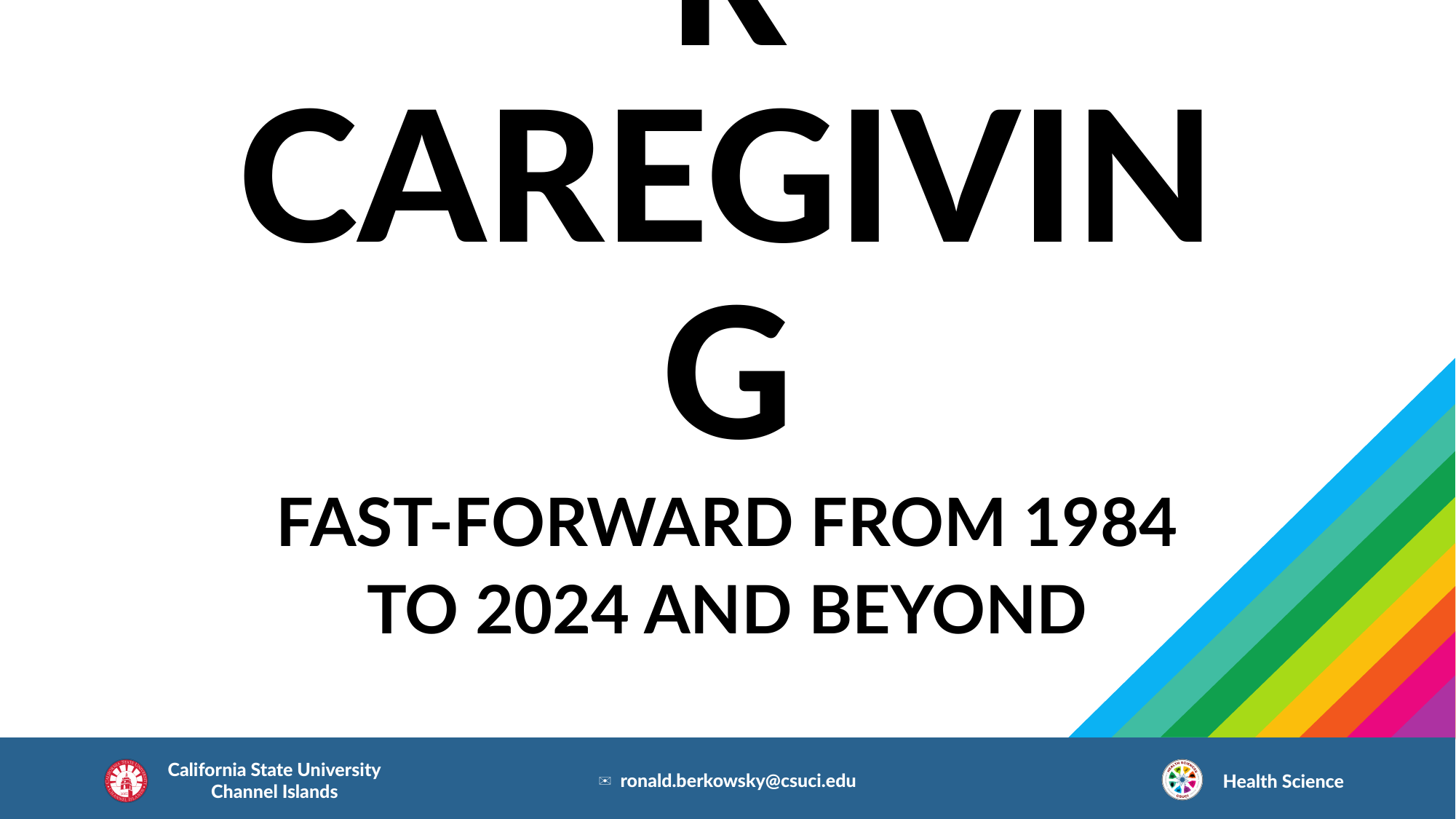

# Volunteer Caregiving
Fast-Forward from 1984
to 2024 and Beyond